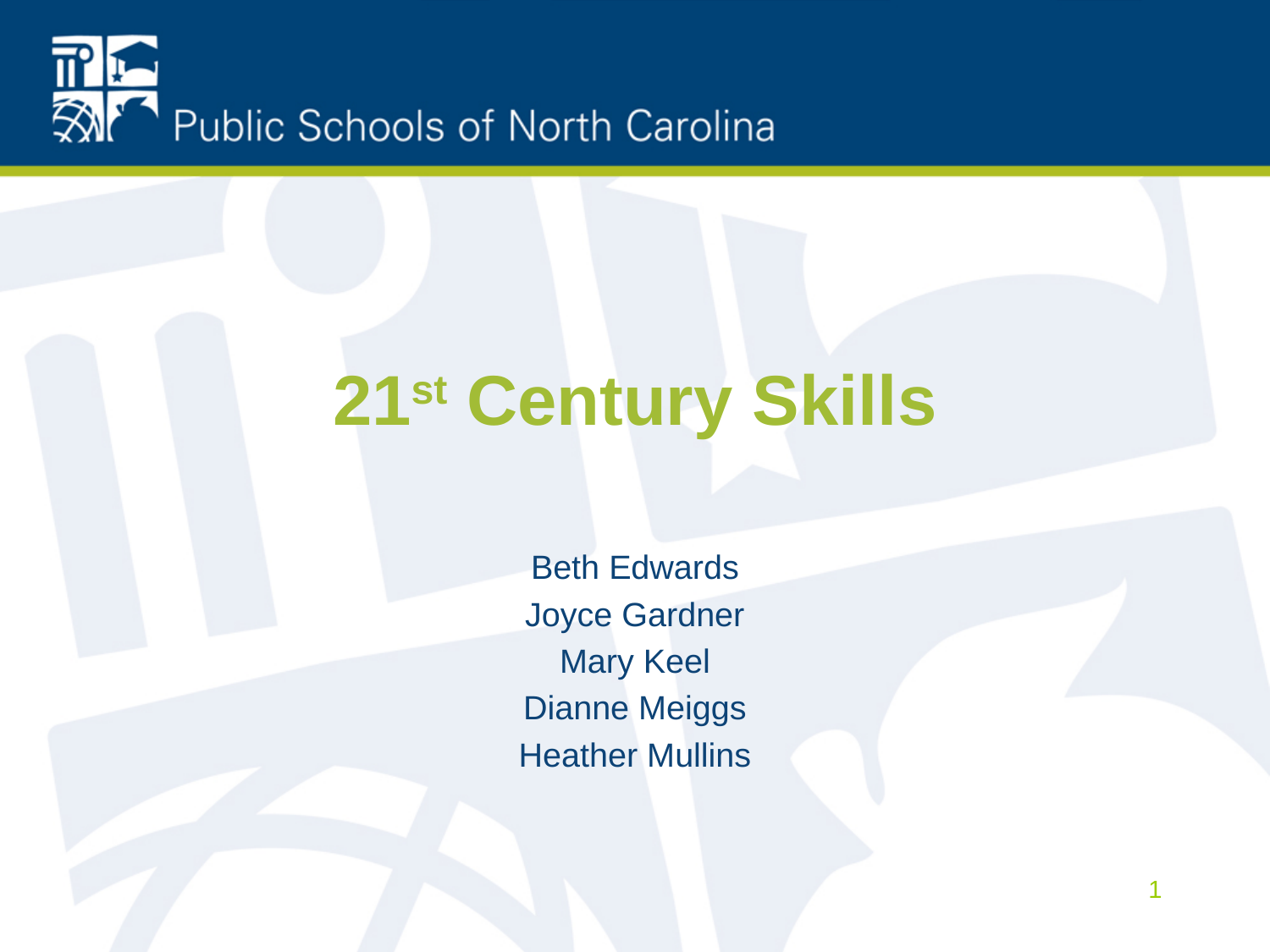

# 21st Century Skills
Beth Edwards
Joyce Gardner
Mary Keel
Dianne Meiggs
Heather Mullins

1